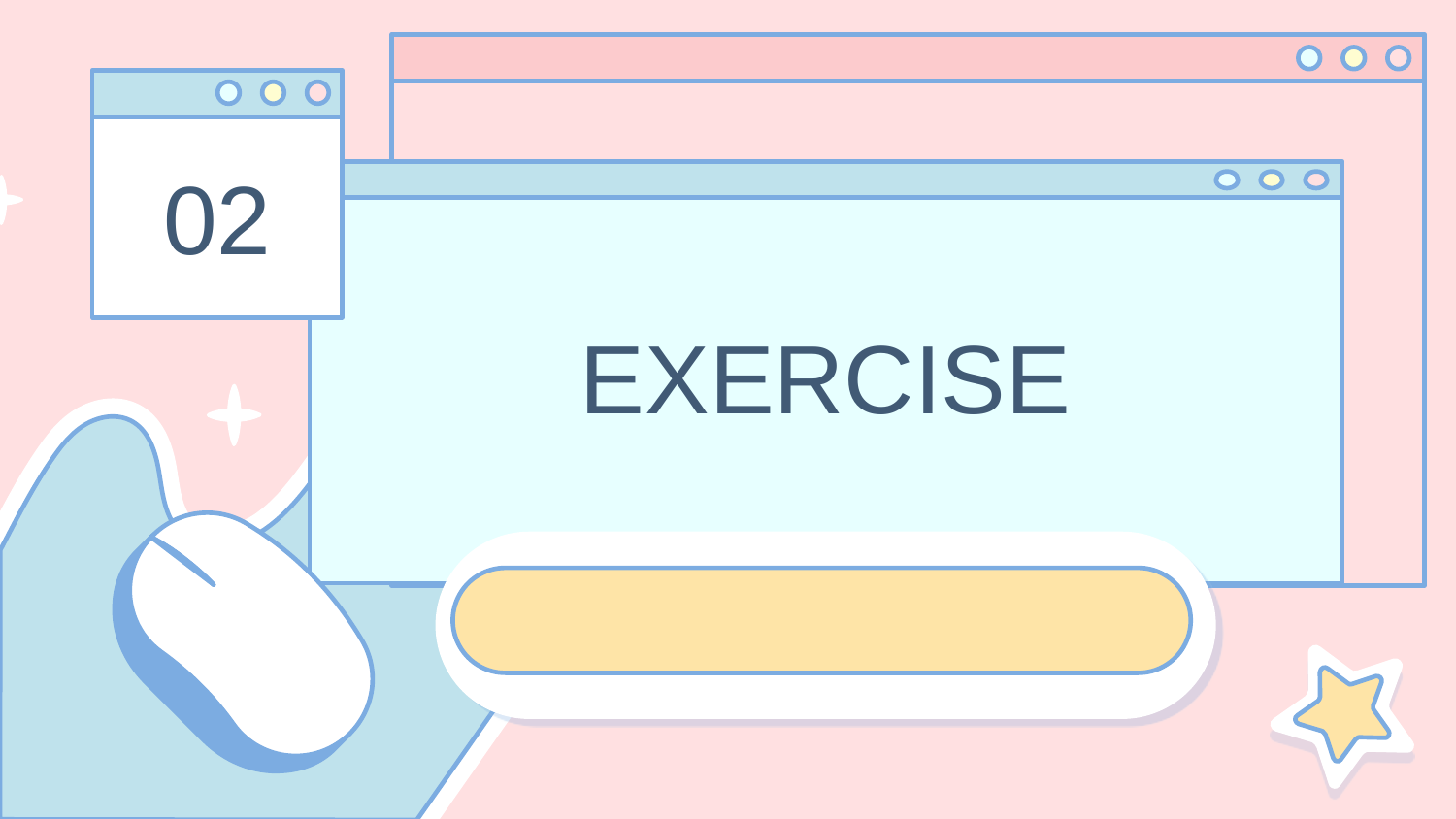

02

# EXERCISE

You can enter a subtitle here if you need it